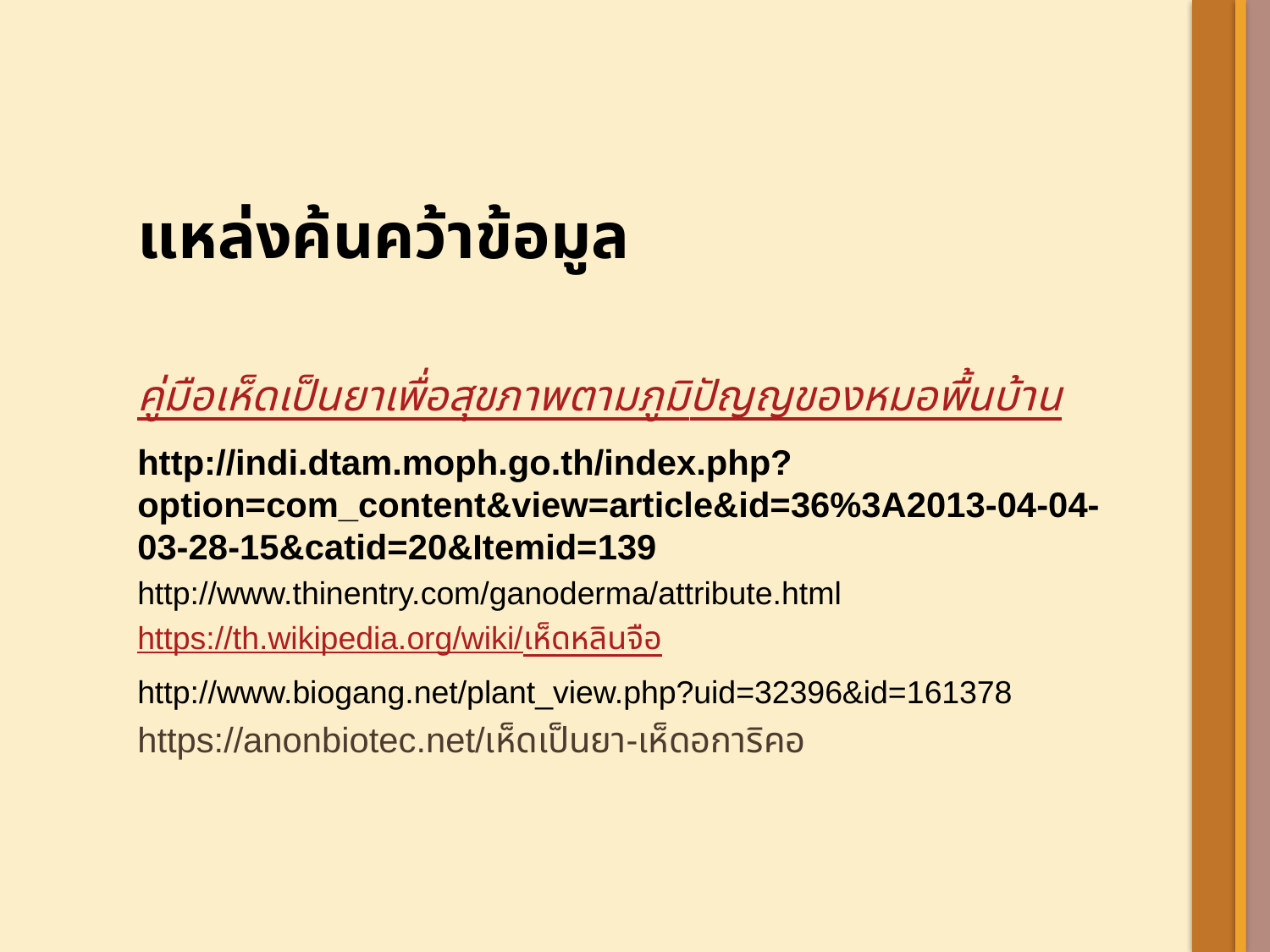

แหล่งค้นคว้าข้อมูล

คู่มือเห็ดเป็นยาเพื่อสุขภาพตามภูมิปัญญของหมอพื้นบ้าน
http://indi.dtam.moph.go.th/index.php?option=com_content&view=article&id=36%3A2013-04-04-03-28-15&catid=20&Itemid=139
http://www.thinentry.com/ganoderma/attribute.html
https://th.wikipedia.org/wiki/เห็ดหลินจือ
http://www.biogang.net/plant_view.php?uid=32396&id=161378
https://anonbiotec.net/เห็ดเป็นยา-เห็ดอการิคอ